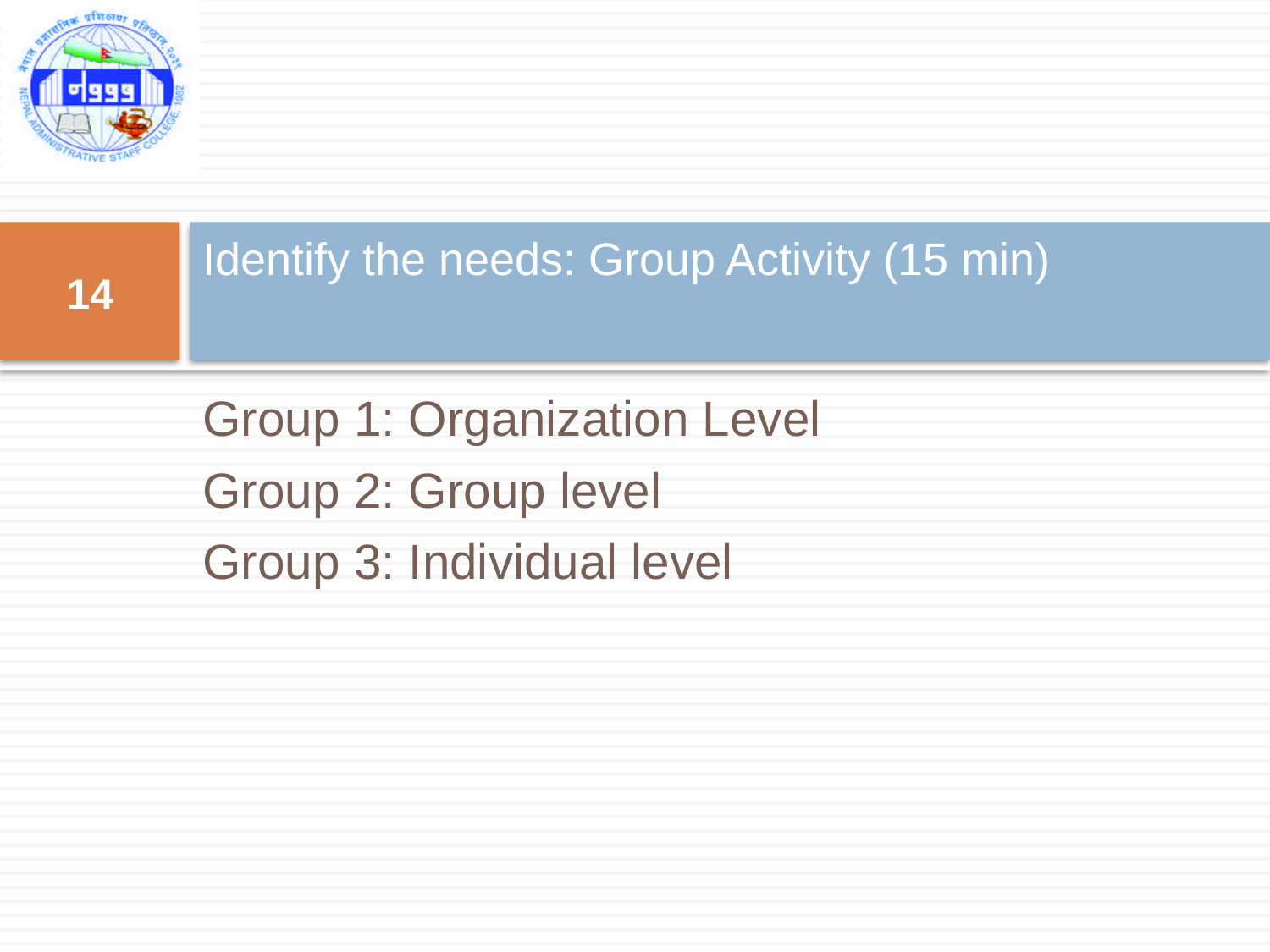

# Identify the needs: Group Activity (15 min)
14
Group 1: Organization Level
Group 2: Group level
Group 3: Individual level